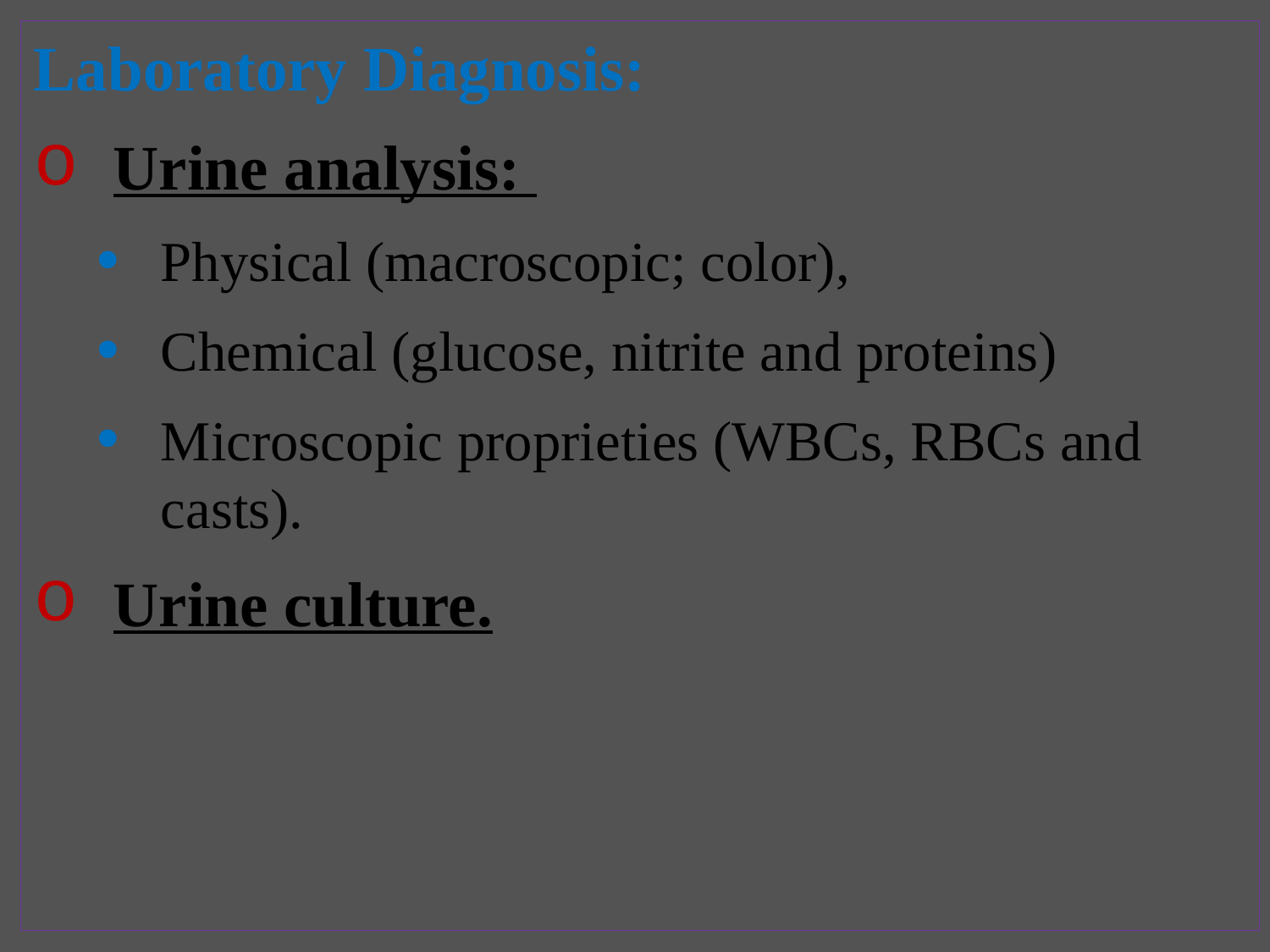

Laboratory Diagnosis:
Urine analysis:
Physical (macroscopic; color),
Chemical (glucose, nitrite and proteins)
Microscopic proprieties (WBCs, RBCs and casts).
Urine culture.